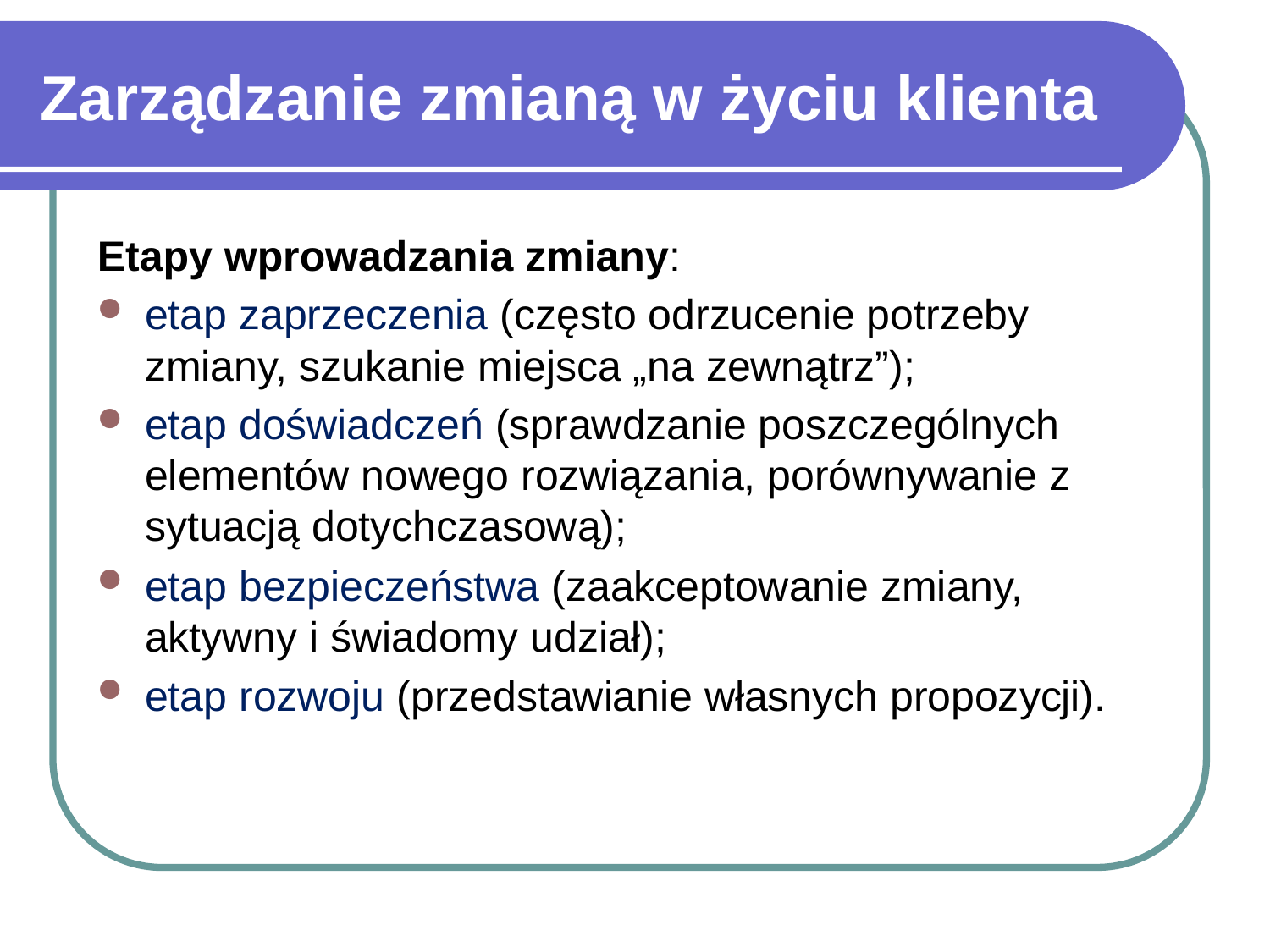

# Zarządzanie zmianą w życiu klienta
Etapy wprowadzania zmiany:
etap zaprzeczenia (często odrzucenie potrzeby zmiany, szukanie miejsca „na zewnątrz”);
etap doświadczeń (sprawdzanie poszczególnych elementów nowego rozwiązania, porównywanie z sytuacją dotychczasową);
etap bezpieczeństwa (zaakceptowanie zmiany, aktywny i świadomy udział);
etap rozwoju (przedstawianie własnych propozycji).